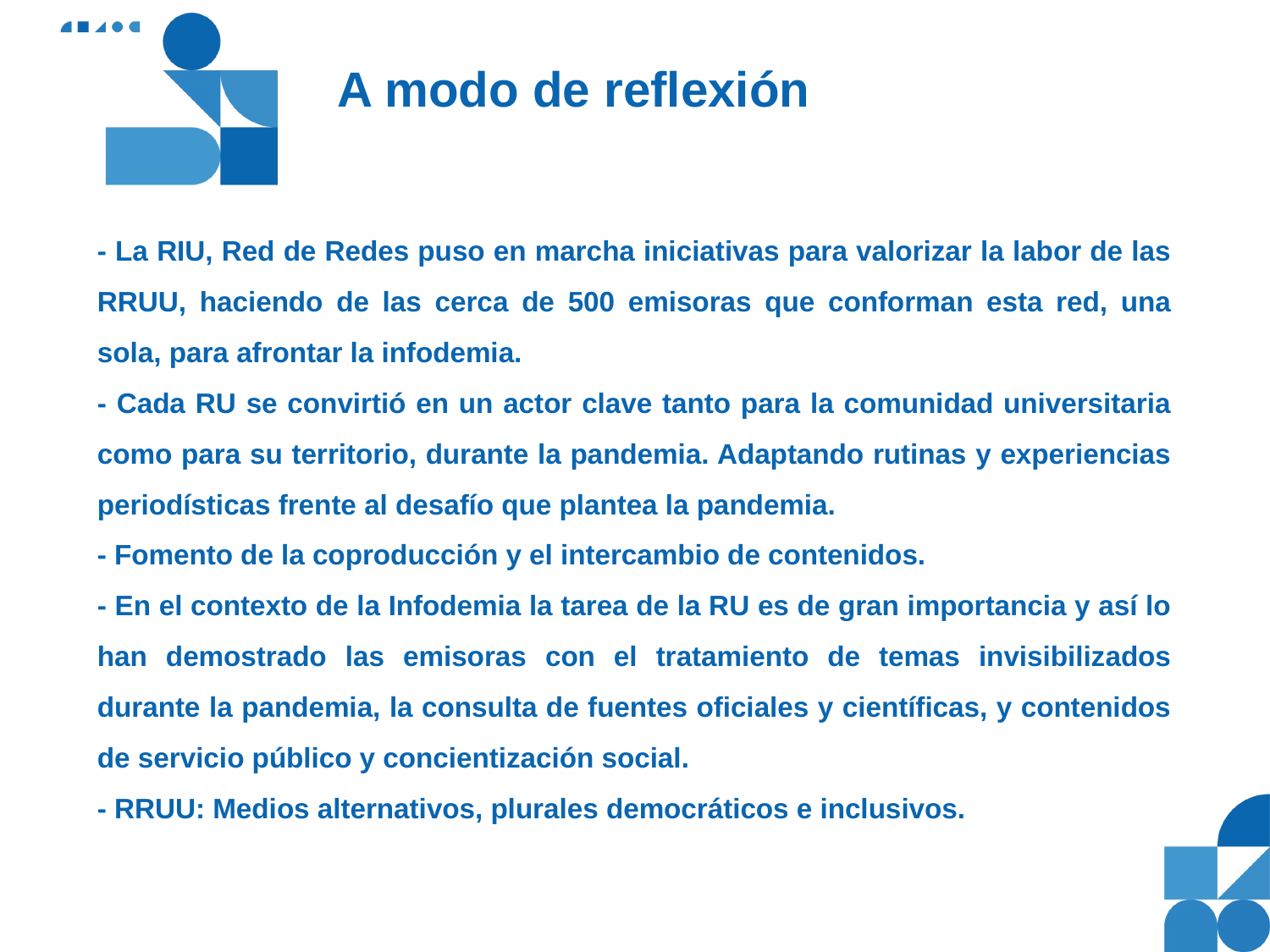

A modo de reflexión
- La RIU, Red de Redes puso en marcha iniciativas para valorizar la labor de las RRUU, haciendo de las cerca de 500 emisoras que conforman esta red, una sola, para afrontar la infodemia.
- Cada RU se convirtió en un actor clave tanto para la comunidad universitaria como para su territorio, durante la pandemia. Adaptando rutinas y experiencias periodísticas frente al desafío que plantea la pandemia.
- Fomento de la coproducción y el intercambio de contenidos.
- En el contexto de la Infodemia la tarea de la RU es de gran importancia y así lo han demostrado las emisoras con el tratamiento de temas invisibilizados durante la pandemia, la consulta de fuentes oficiales y científicas, y contenidos de servicio público y concientización social.
- RRUU: Medios alternativos, plurales democráticos e inclusivos.